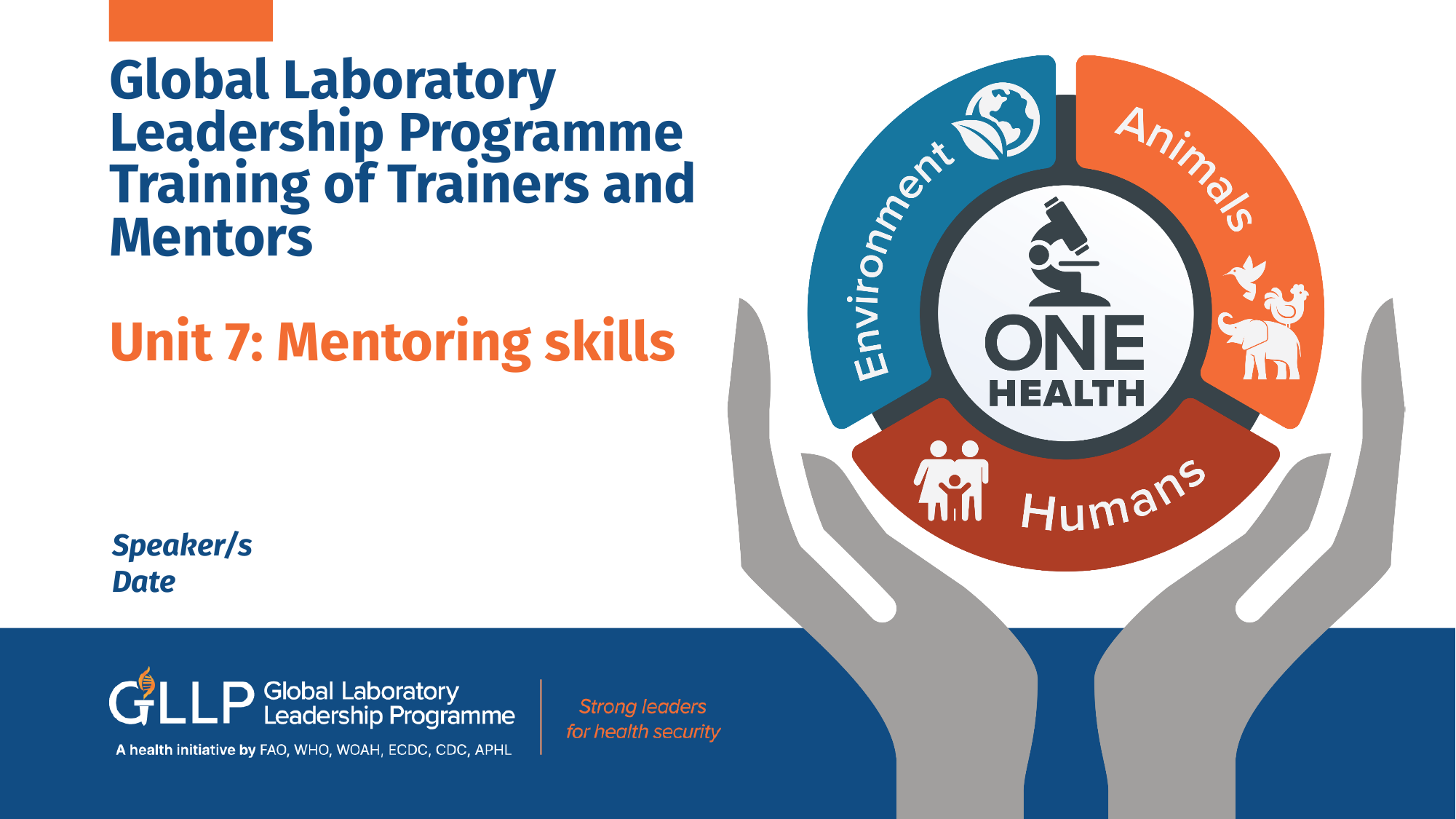

# Global Laboratory  Leadership Programme  Training of Trainers and Mentors Unit 7: Mentoring skills
Speaker/s
Date